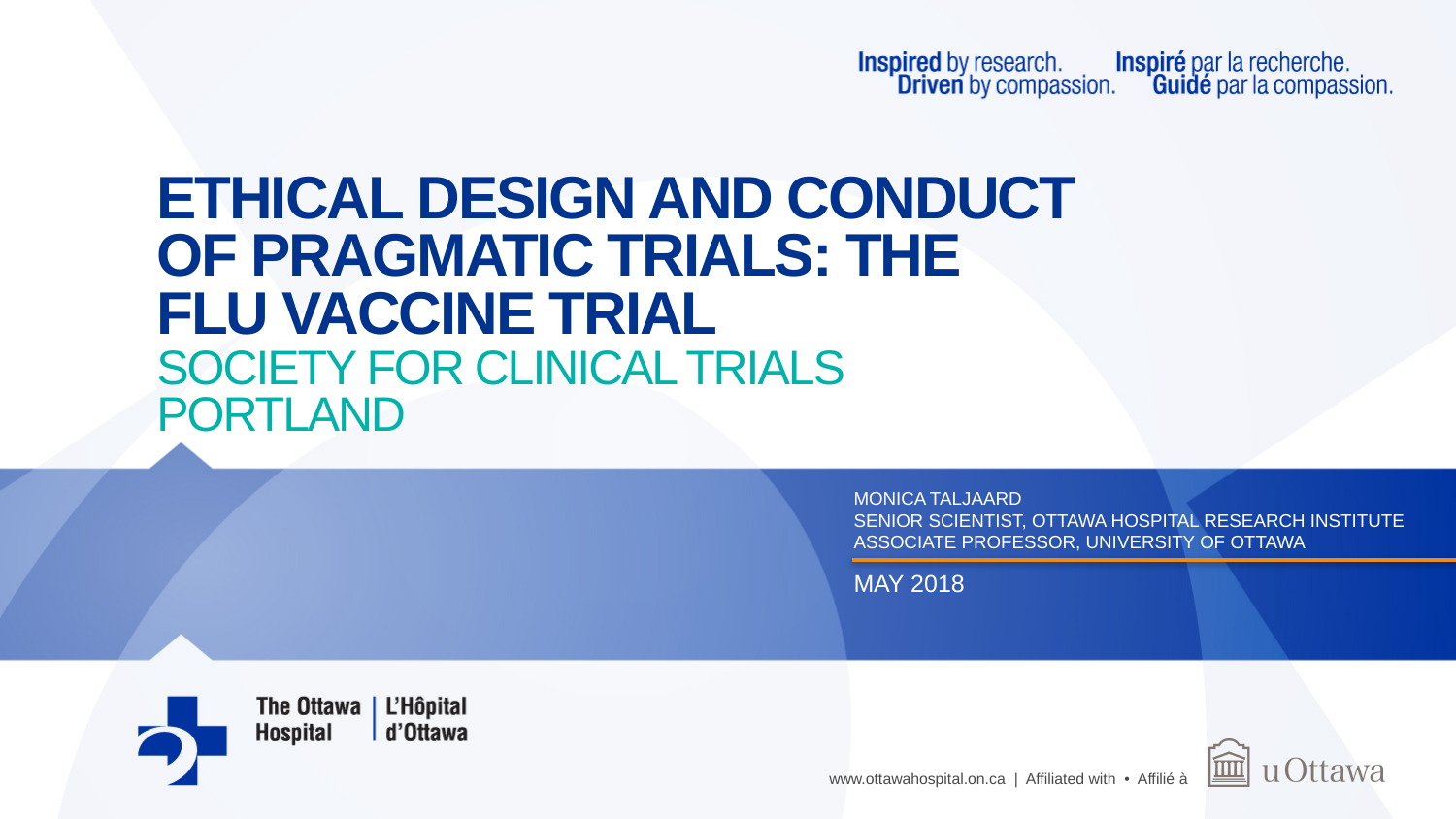

# Ethical design and conduct of Pragmatic trials: the flu vaccine trial
Society for Clinical trials
Portland
Monica taljaard
Senior Scientist, Ottawa hospital research institute
Associate Professor, University of Ottawa
May 2018